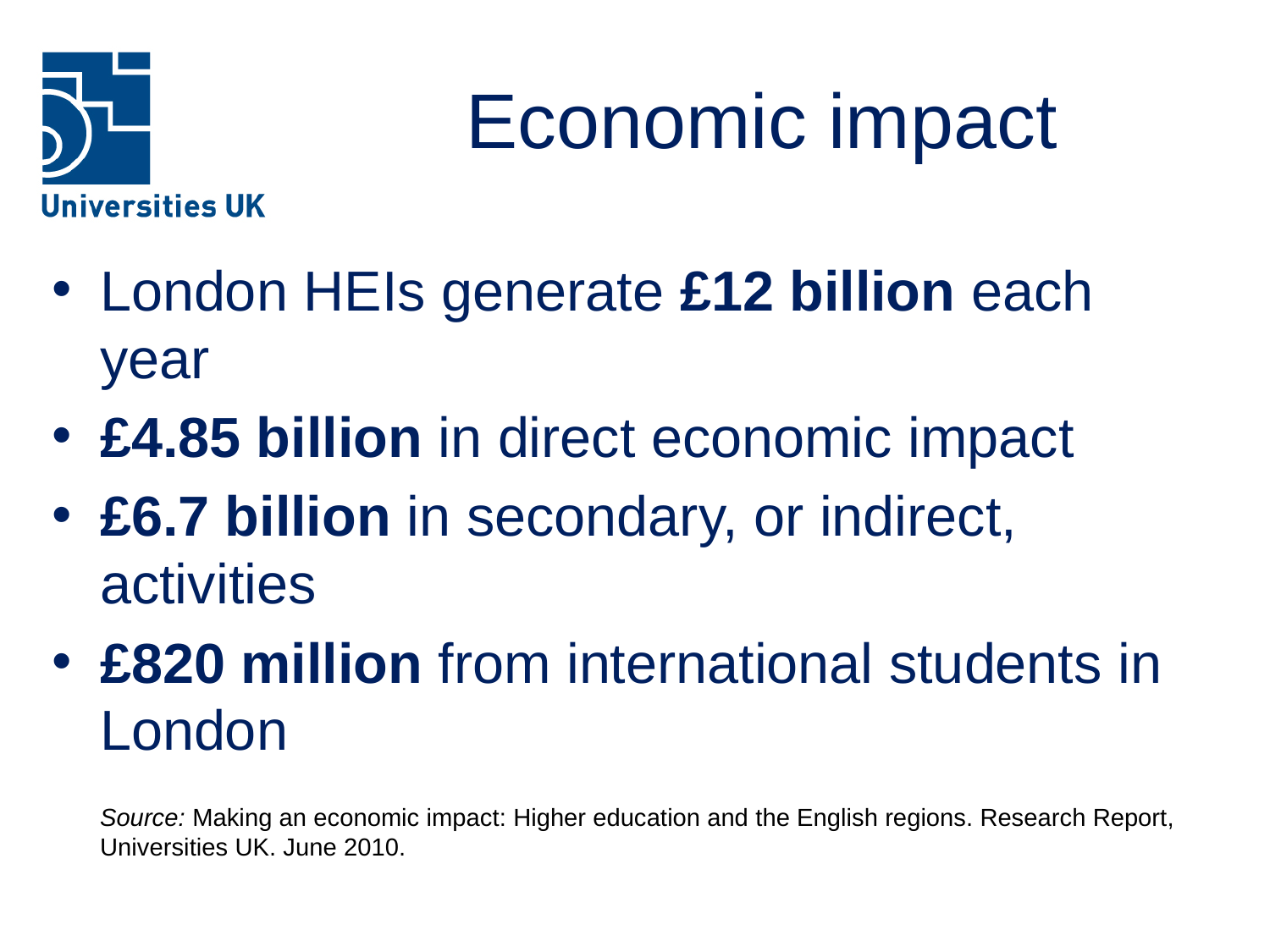

# Economic impact
London HEIs generate £12 billion each year
£4.85 billion in direct economic impact
£6.7 billion in secondary, or indirect, activities
£820 million from international students in London

	Source: Making an economic impact: Higher education and the English regions. Research Report, Universities UK. June 2010.